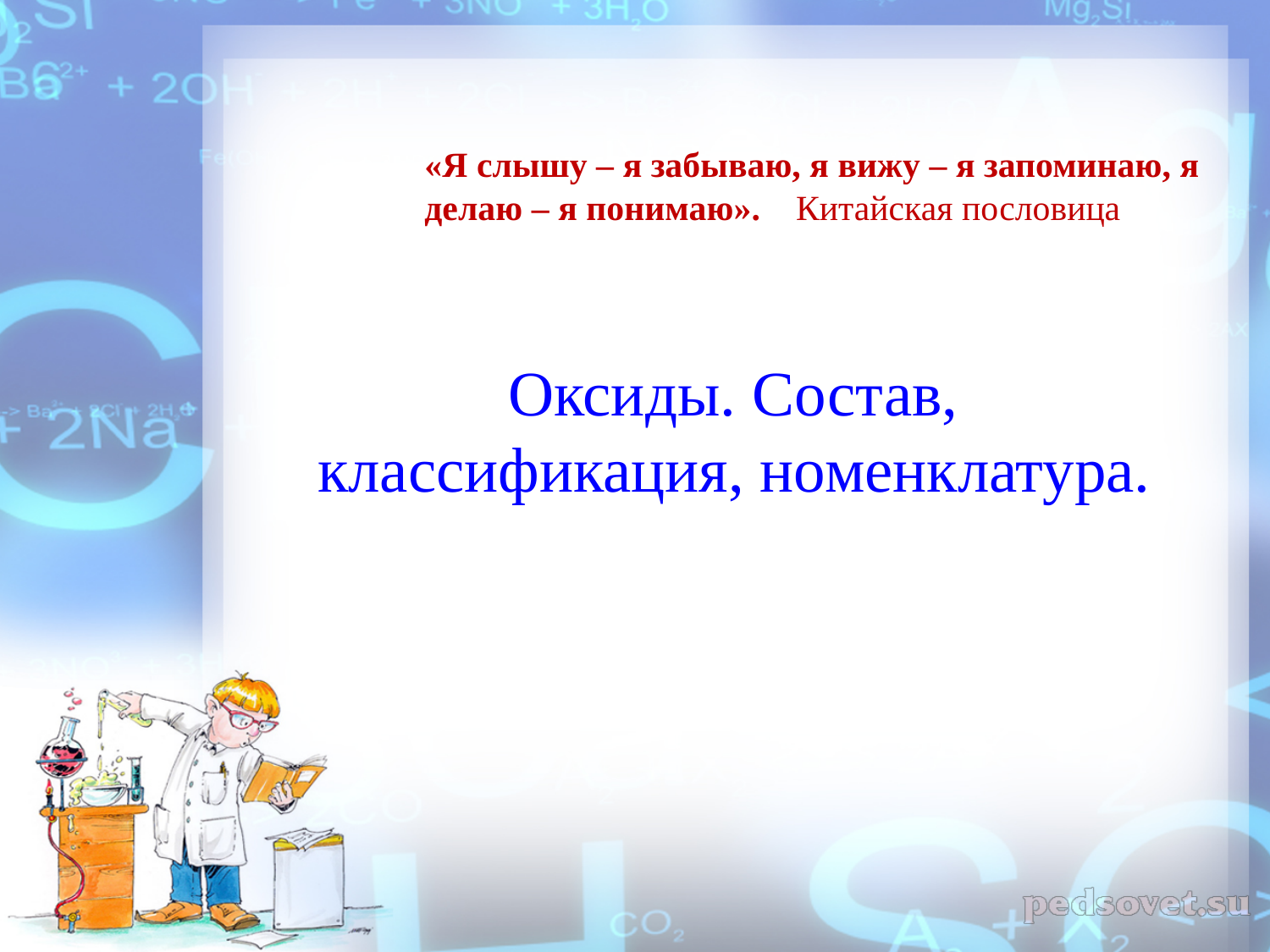

«Я слышу – я забываю, я вижу – я запоминаю, я делаю – я понимаю».    Китайская пословица
            Оксиды. Состав, классификация, номенклатура.